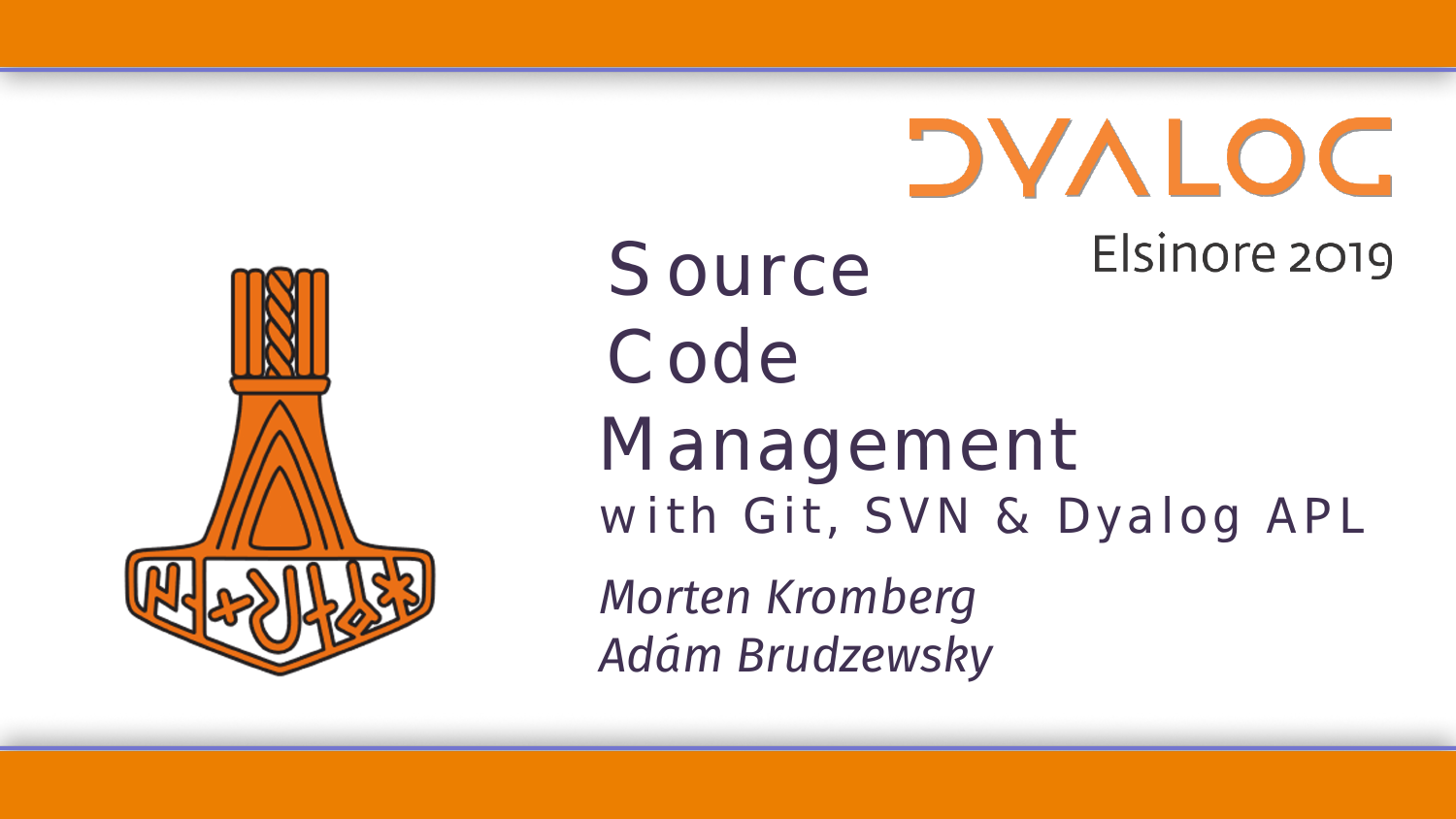

# S	ource C	ode M	anagement with Git, SVN & Dyalog APL
Morten Kromberg
Adám Brudzewsky